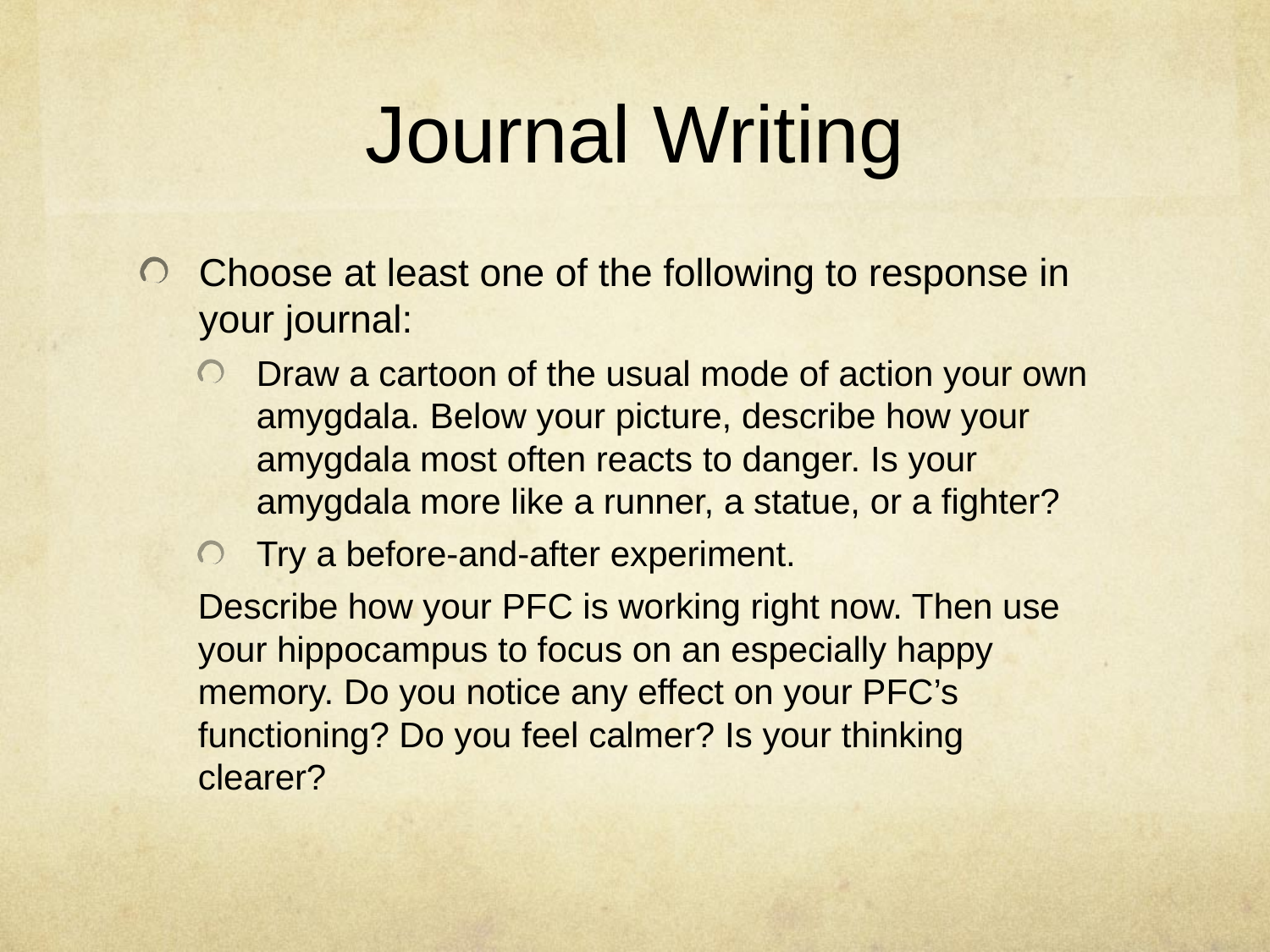

# Journal Writing
Choose at least one of the following to response in your journal:
Draw a cartoon of the usual mode of action your own amygdala. Below your picture, describe how your amygdala most often reacts to danger. Is your amygdala more like a runner, a statue, or a fighter?
Try a before-and-after experiment.
	Describe how your PFC is working right now. Then use 	your hippocampus to focus on an especially happy 	memory. Do you notice any effect on your PFC’s 	functioning? Do you feel calmer? Is your thinking 	clearer?